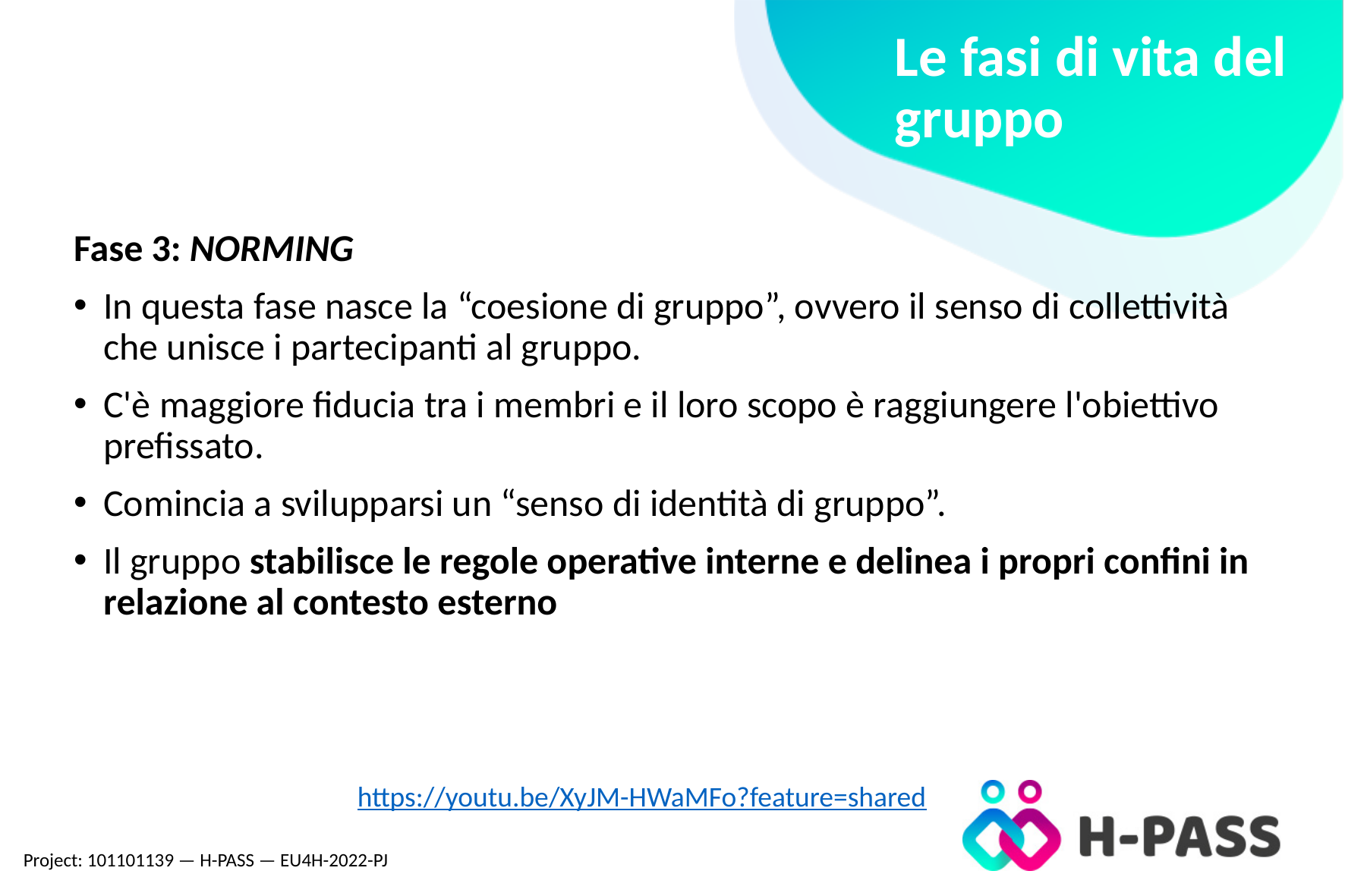

Le fasi di vita del gruppo
Fase 3: NORMING
In questa fase nasce la “coesione di gruppo”, ovvero il senso di collettività che unisce i partecipanti al gruppo.
C'è maggiore fiducia tra i membri e il loro scopo è raggiungere l'obiettivo prefissato.
Comincia a svilupparsi un “senso di identità di gruppo”.
Il gruppo stabilisce le regole operative interne e delinea i propri confini in relazione al contesto esterno
https://youtu.be/XyJM-HWaMFo?feature=shared
Project: 101101139 — H-PASS — EU4H-2022-PJ